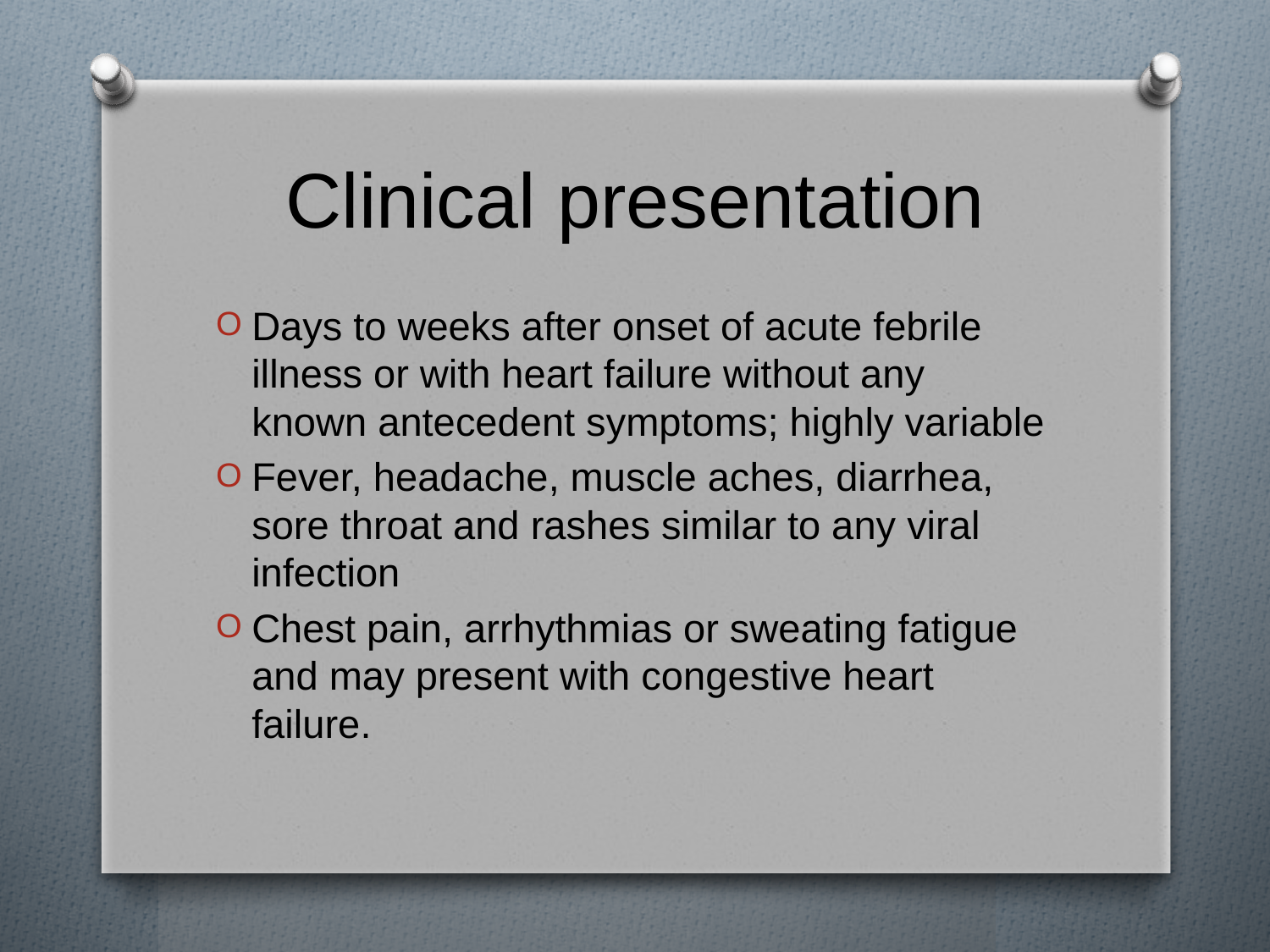

# Clinical presentation
Days to weeks after onset of acute febrile illness or with heart failure without any known antecedent symptoms; highly variable
Fever, headache, muscle aches, diarrhea, sore throat and rashes similar to any viral infection
Chest pain, arrhythmias or sweating fatigue and may present with congestive heart failure.